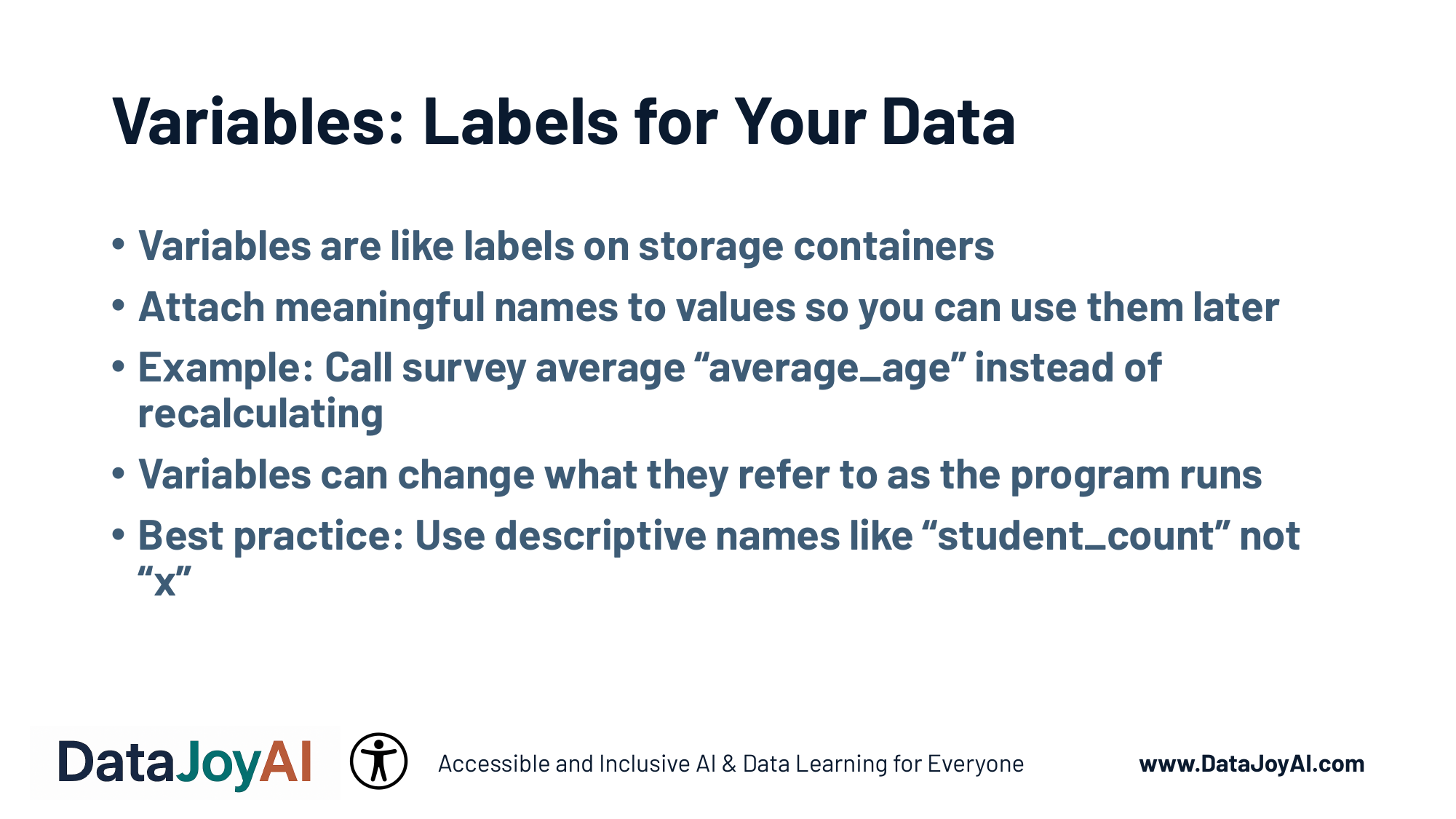

# Variables: Labels for Your Data
Variables are like labels on storage containers
Attach meaningful names to values so you can use them later
Example: Call survey average “average_age” instead of recalculating
Variables can change what they refer to as the program runs
Best practice: Use descriptive names like “student_count” not “x”